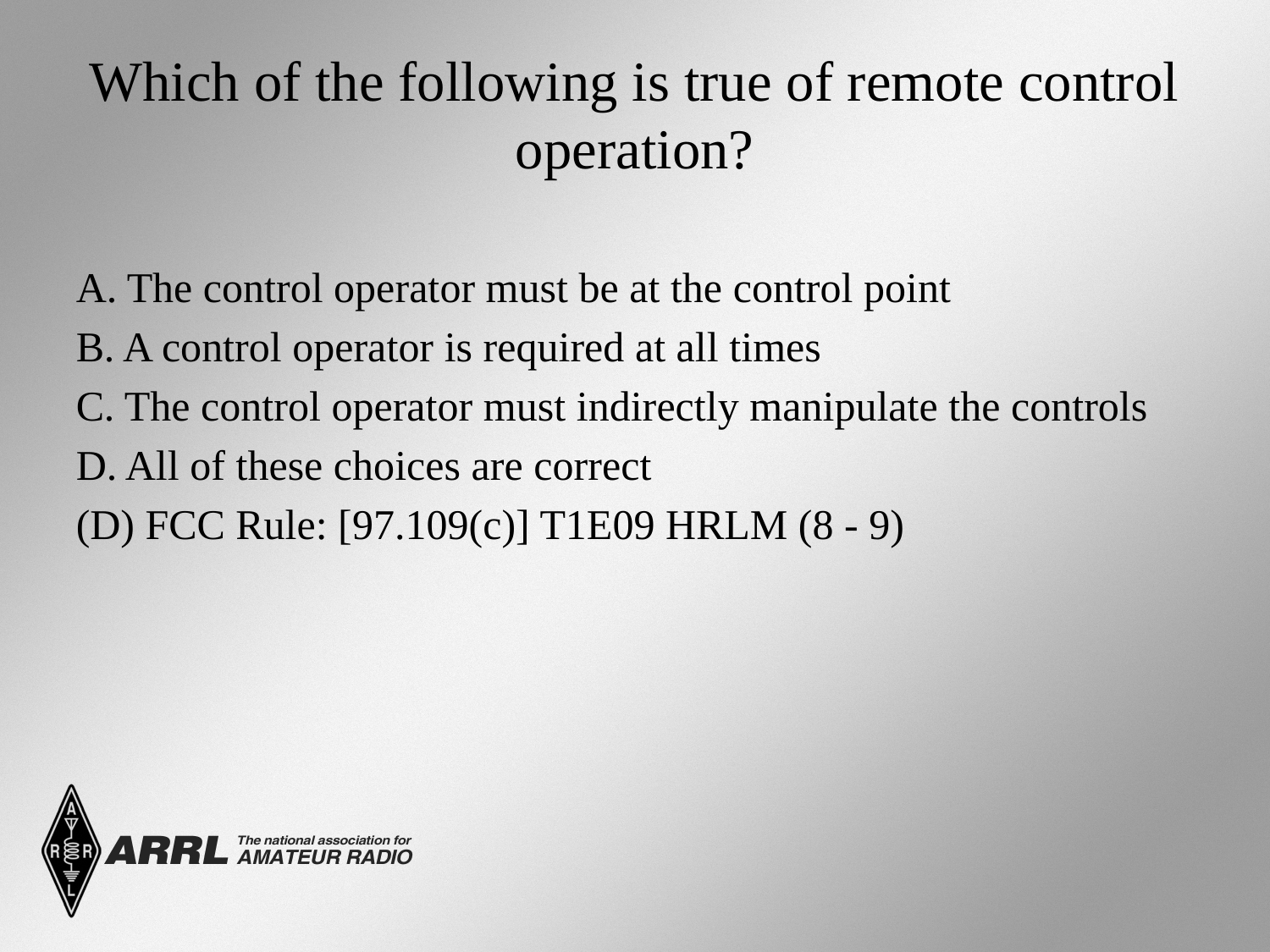

# Which of the following is true of remote control operation?
A. The control operator must be at the control point
B. A control operator is required at all times
C. The control operator must indirectly manipulate the controls
D. All of these choices are correct
(D) FCC Rule: [97.109(c)] T1E09 HRLM (8 - 9)